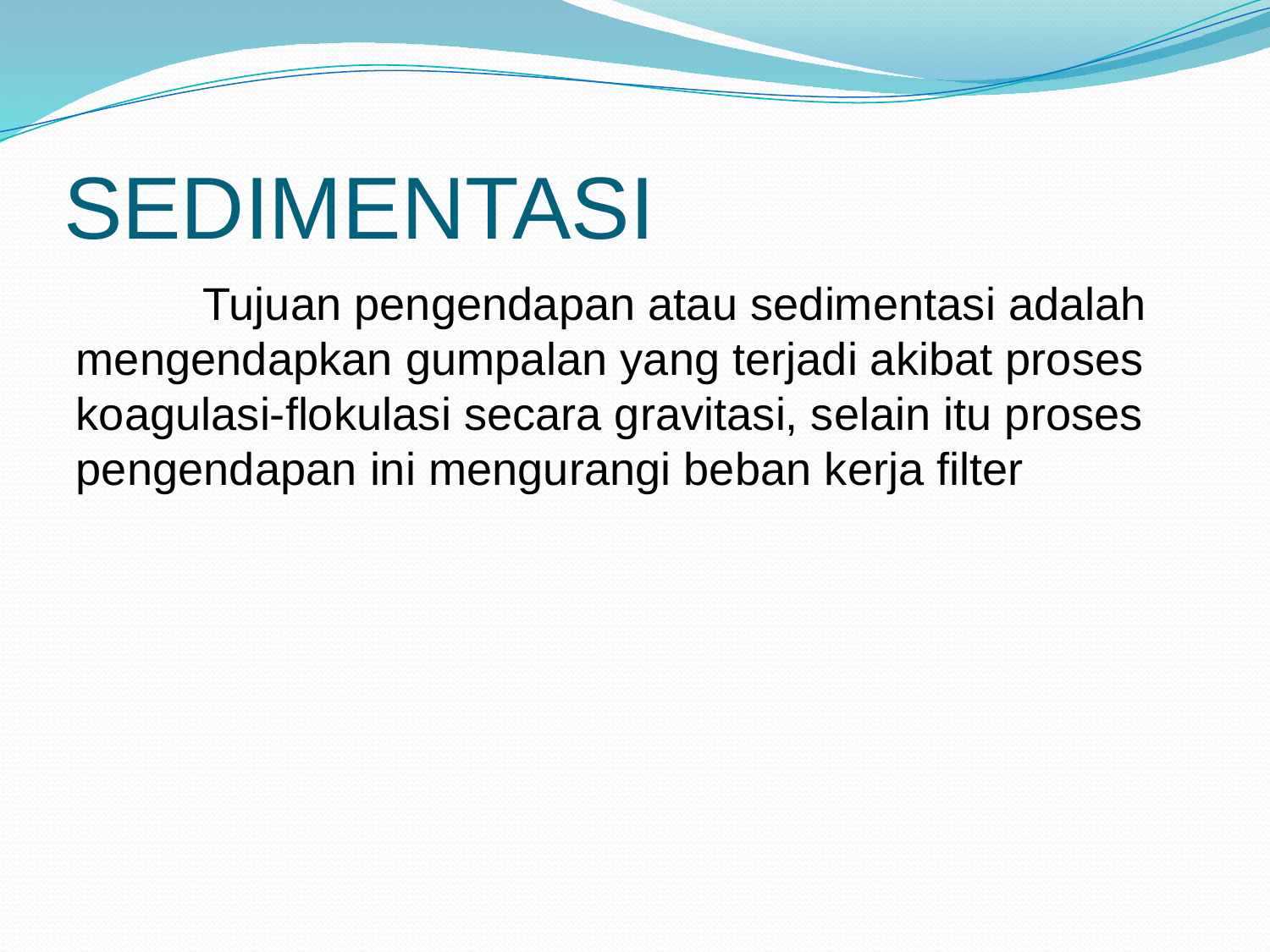

# SEDIMENTASI
	Tujuan pengendapan atau sedimentasi adalah mengendapkan gumpalan yang terjadi akibat proses koagulasi-flokulasi secara gravitasi, selain itu proses pengendapan ini mengurangi beban kerja filter